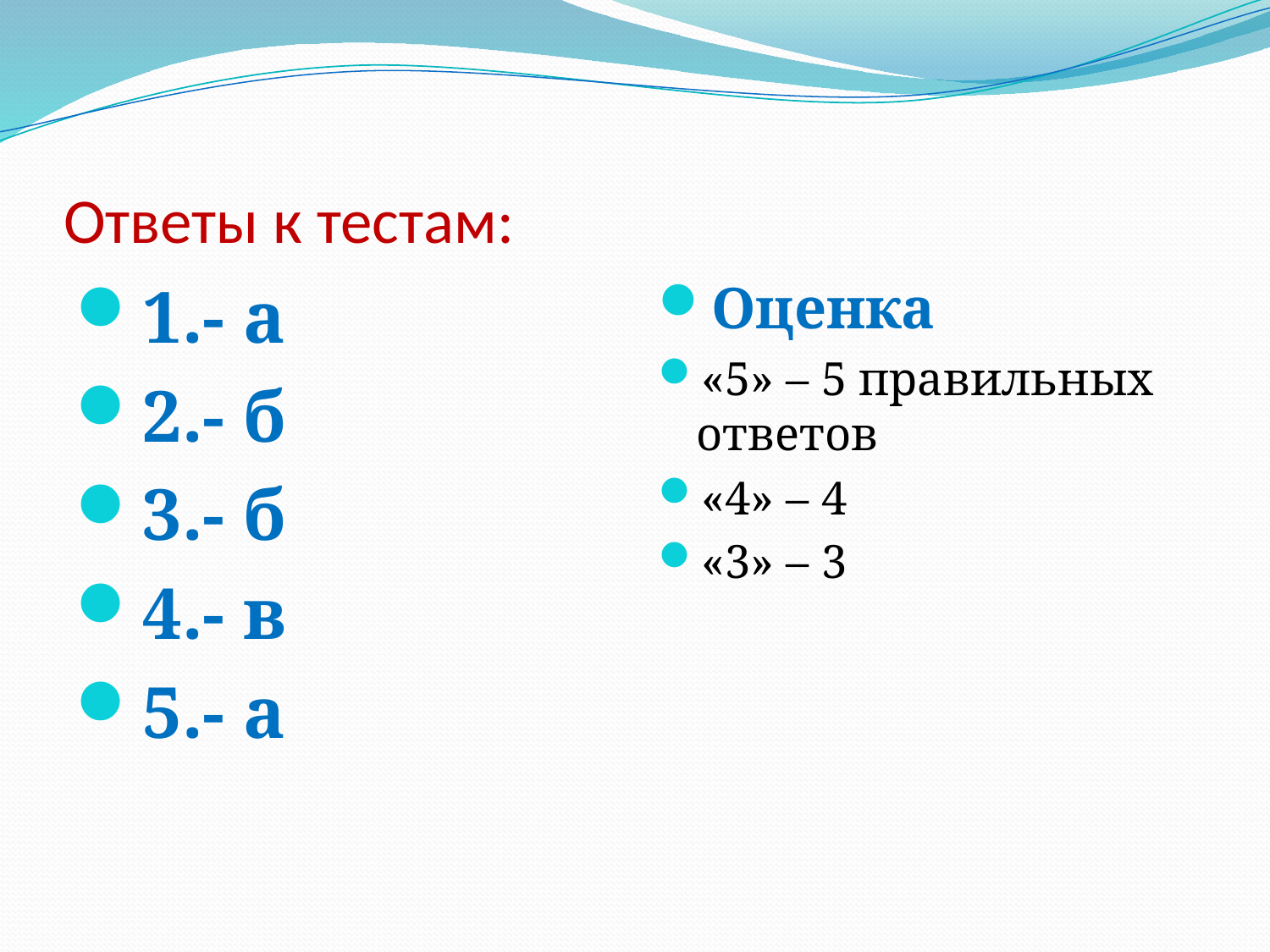

# Ответы к тестам:
1.- а
2.- б
3.- б
4.- в
5.- а
Оценка
«5» – 5 правильных ответов
«4» – 4
«3» – 3